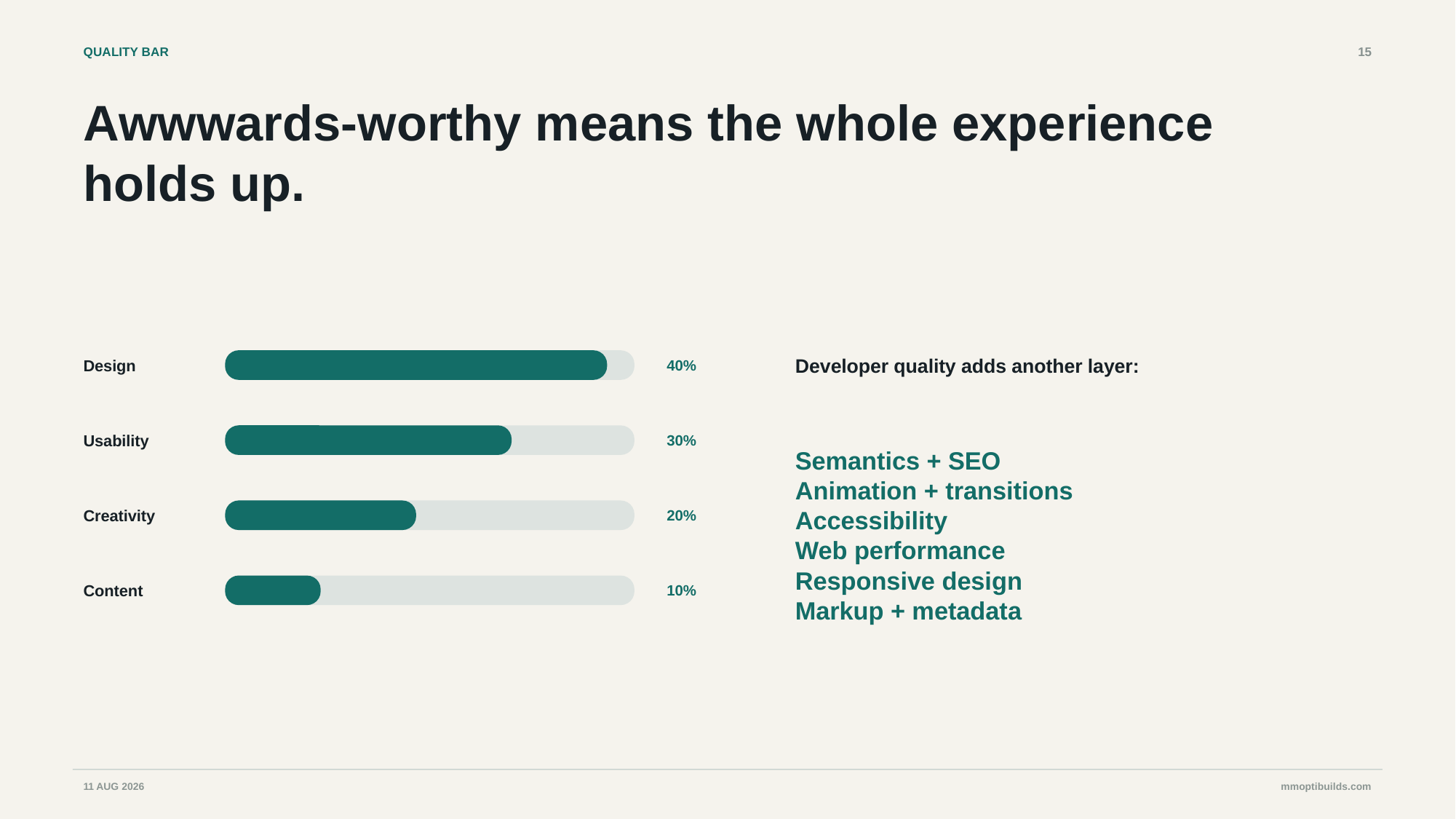

QUALITY BAR
15
Awwwards-worthy means the whole experience holds up.
Developer quality adds another layer:
Design
40%

Semantics + SEO
Animation + transitions
Accessibility
Web performance
Responsive design
Markup + metadata
Usability
30%

Creativity
20%

Content
10%

11 AUG 2026
mmoptibuilds.com